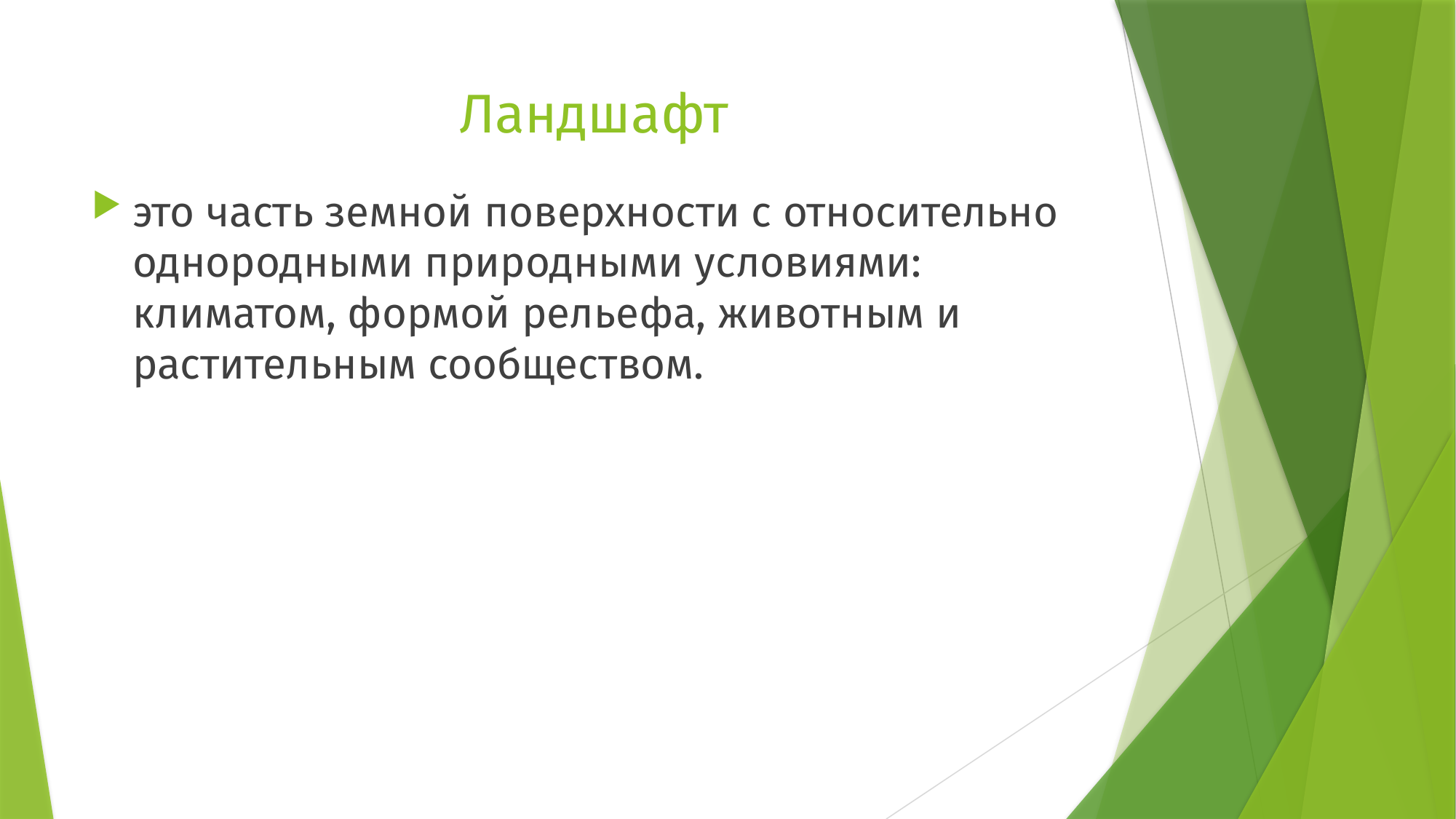

# Ландшафт
это часть земной поверхности с относительно однородными природными условиями: климатом, формой рельефа, животным и растительным сообществом.